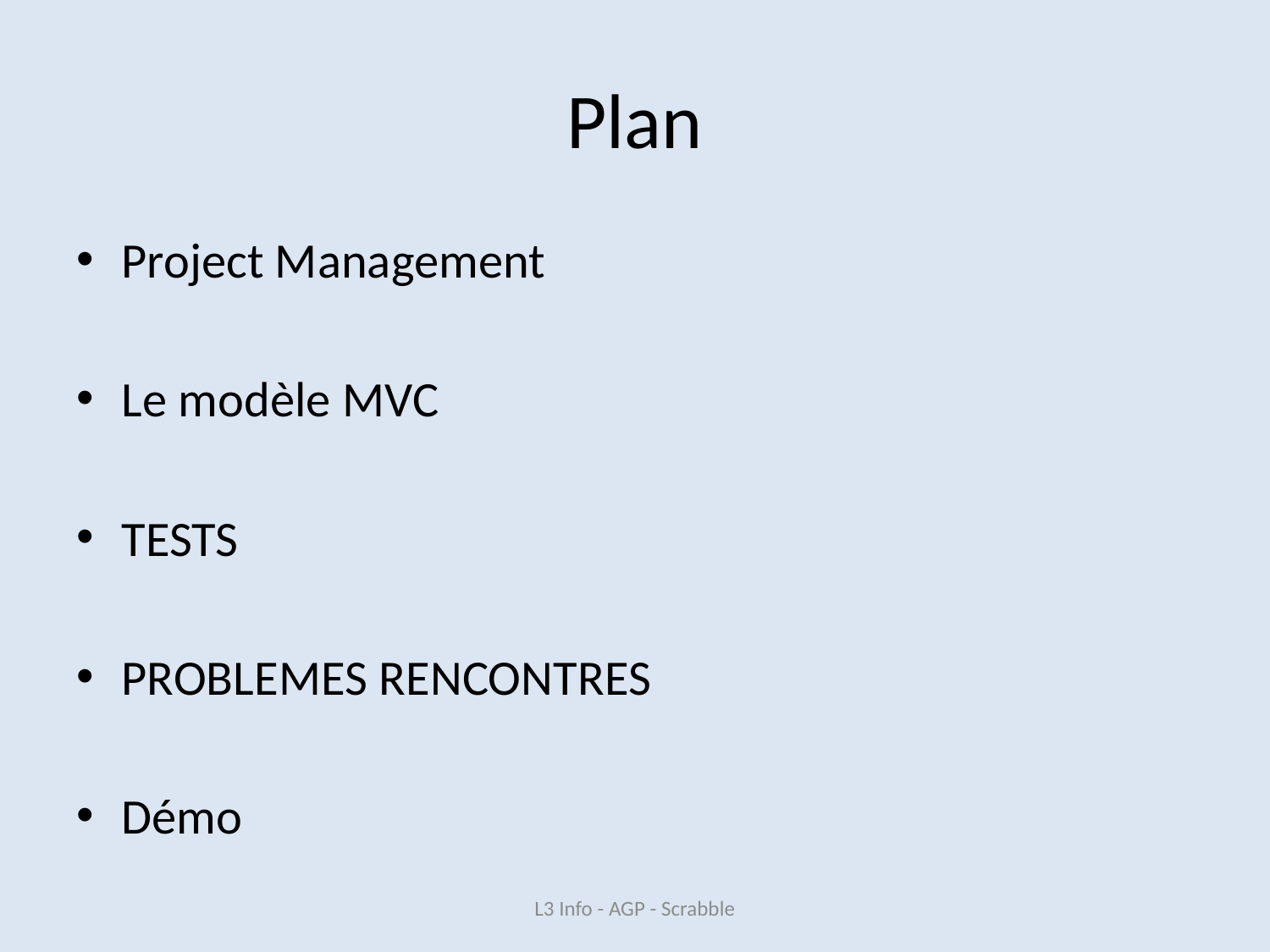

# Plan
Project Management

Le modèle MVC

TESTS

PROBLEMES RENCONTRES

Démo
L3 Info - AGP - Scrabble